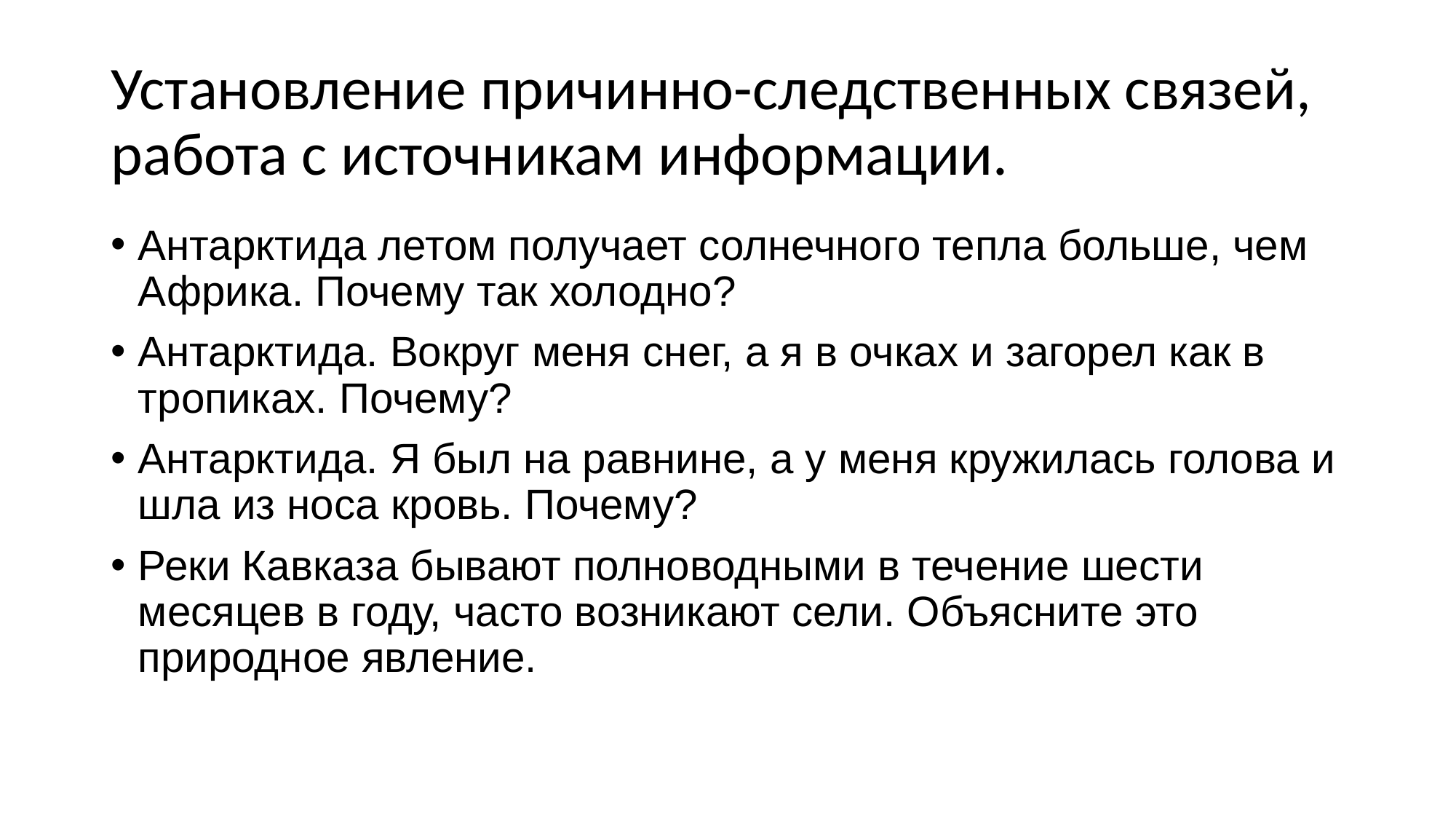

# Установление причинно-следственных связей, работа с источникам информации.
Антарктида летом получает солнечного тепла больше, чем Африка. Почему так холодно?
Антарктида. Вокруг меня снег, а я в очках и загорел как в тропиках. Почему?
Антарктида. Я был на равнине, а у меня кружилась голова и шла из носа кровь. Почему?
Реки Кавказа бывают полноводными в течение шести месяцев в году, часто возникают сели. Объясните это природное явление.